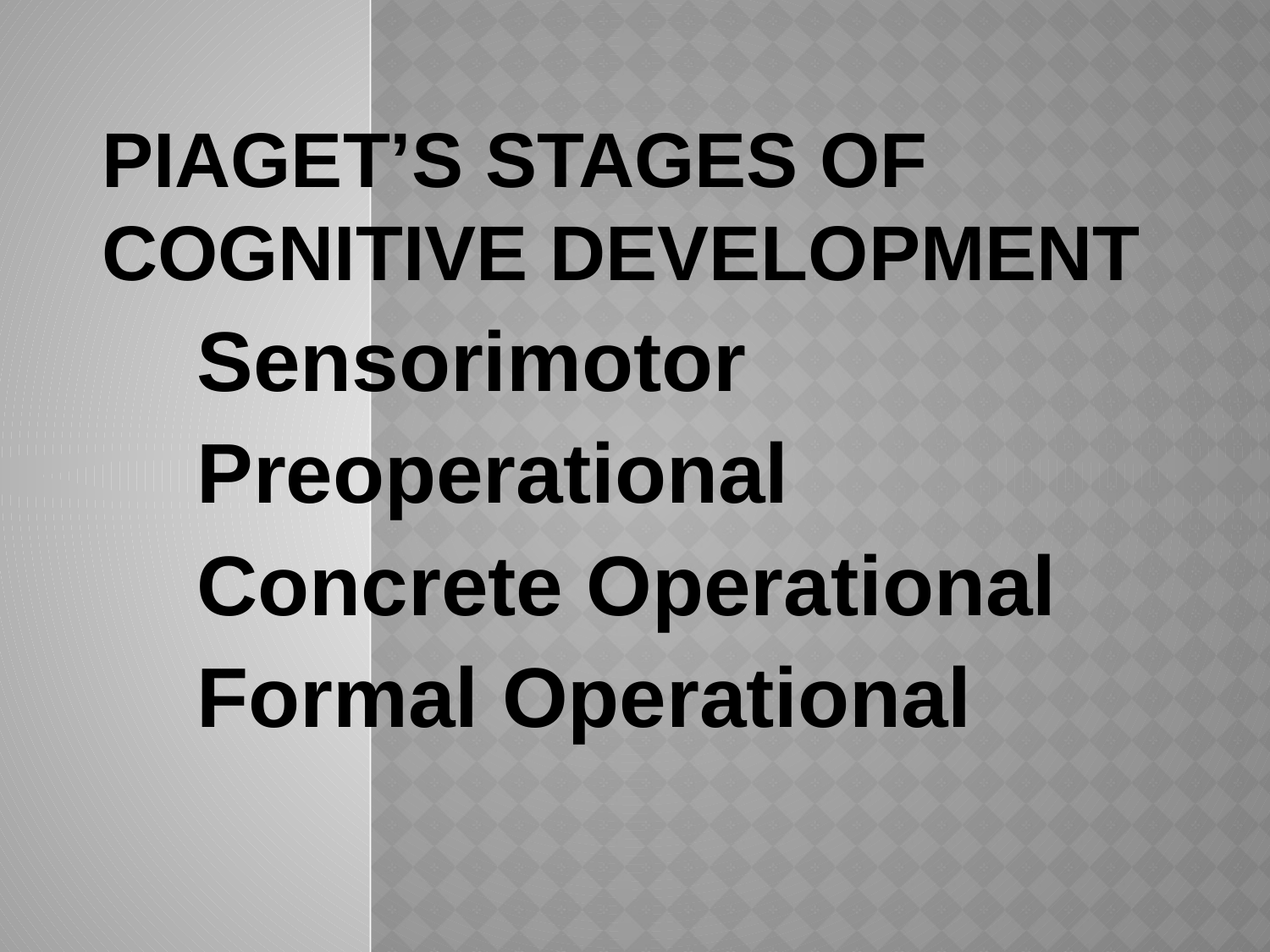

# Piaget’s Stages of Cognitive Development
Sensorimotor
Preoperational
Concrete Operational
Formal Operational